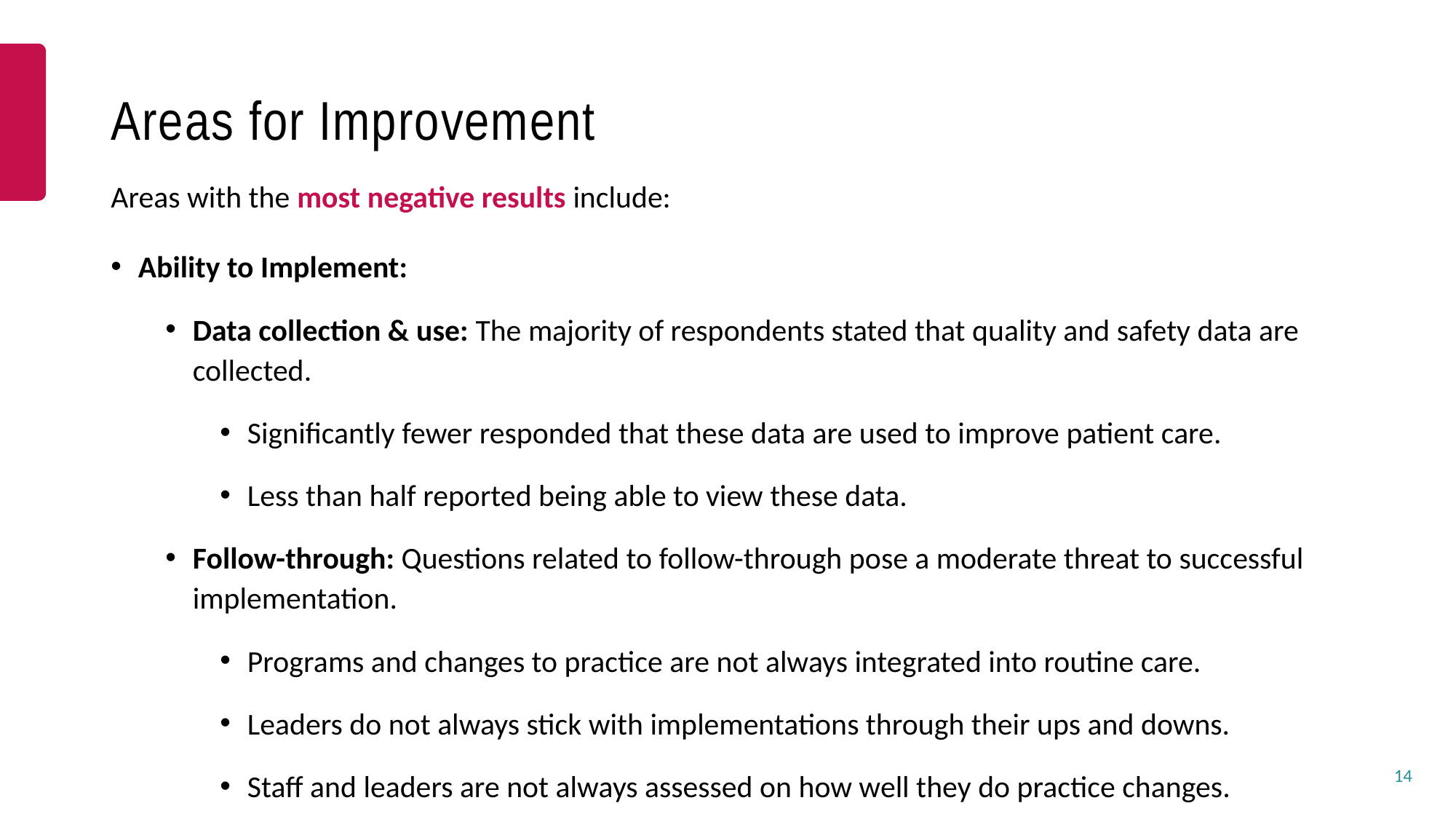

# Areas for Improvement
Areas with the most negative results include:
Ability to Implement:
Data collection & use: The majority of respondents stated that quality and safety data are collected.
Significantly fewer responded that these data are used to improve patient care.
Less than half reported being able to view these data.
Follow-through: Questions related to follow-through pose a moderate threat to successful implementation.
Programs and changes to practice are not always integrated into routine care.
Leaders do not always stick with implementations through their ups and downs.
Staff and leaders are not always assessed on how well they do practice changes.
14